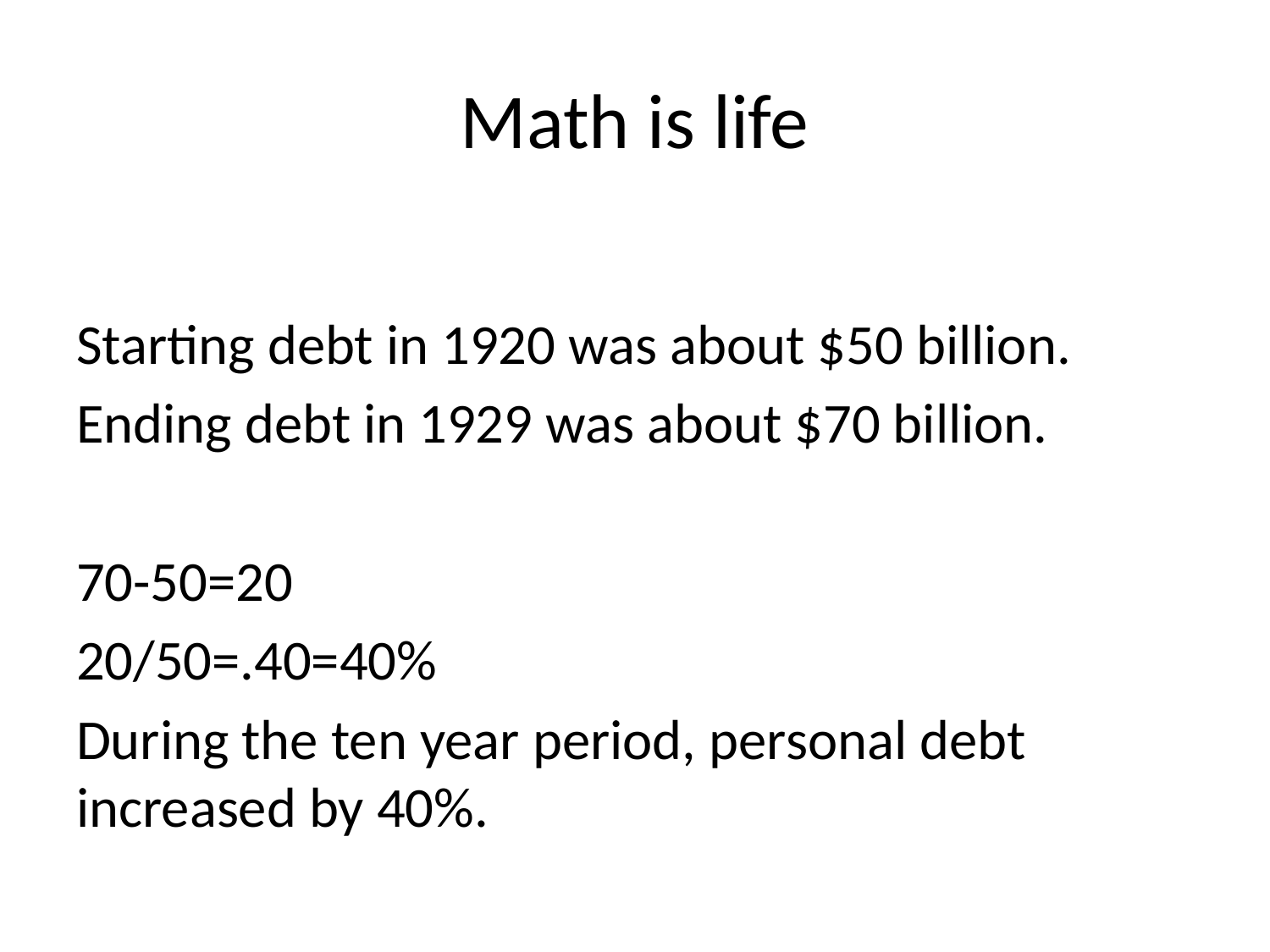

# Math is life

Starting debt in 1920 was about $50 billion.
Ending debt in 1929 was about $70 billion.

70-50=20
20/50=.40=40%
During the ten year period, personal debt increased by 40%.